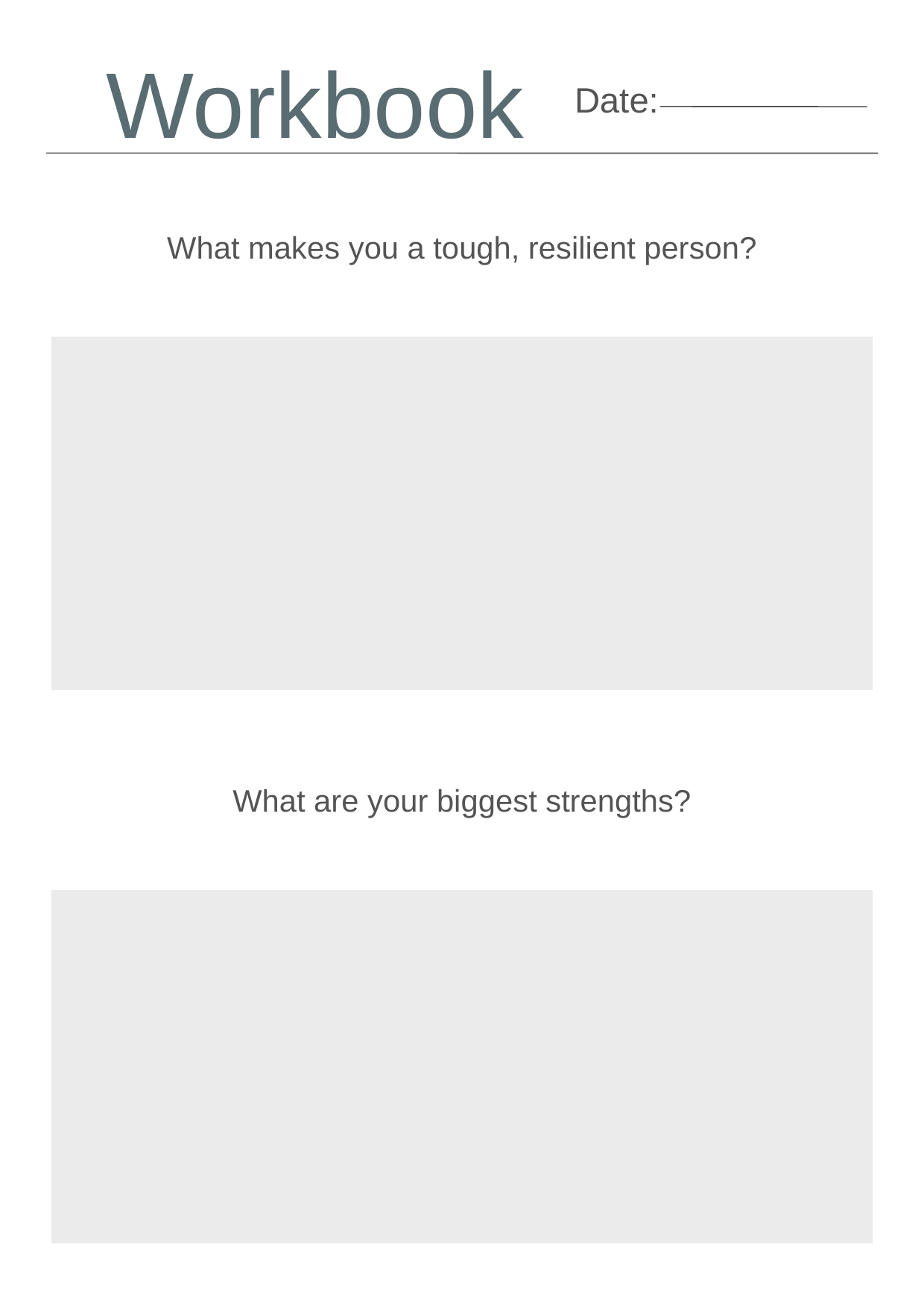

Workbook
Date:

What makes you a tough, resilient person?

What are your biggest strengths?